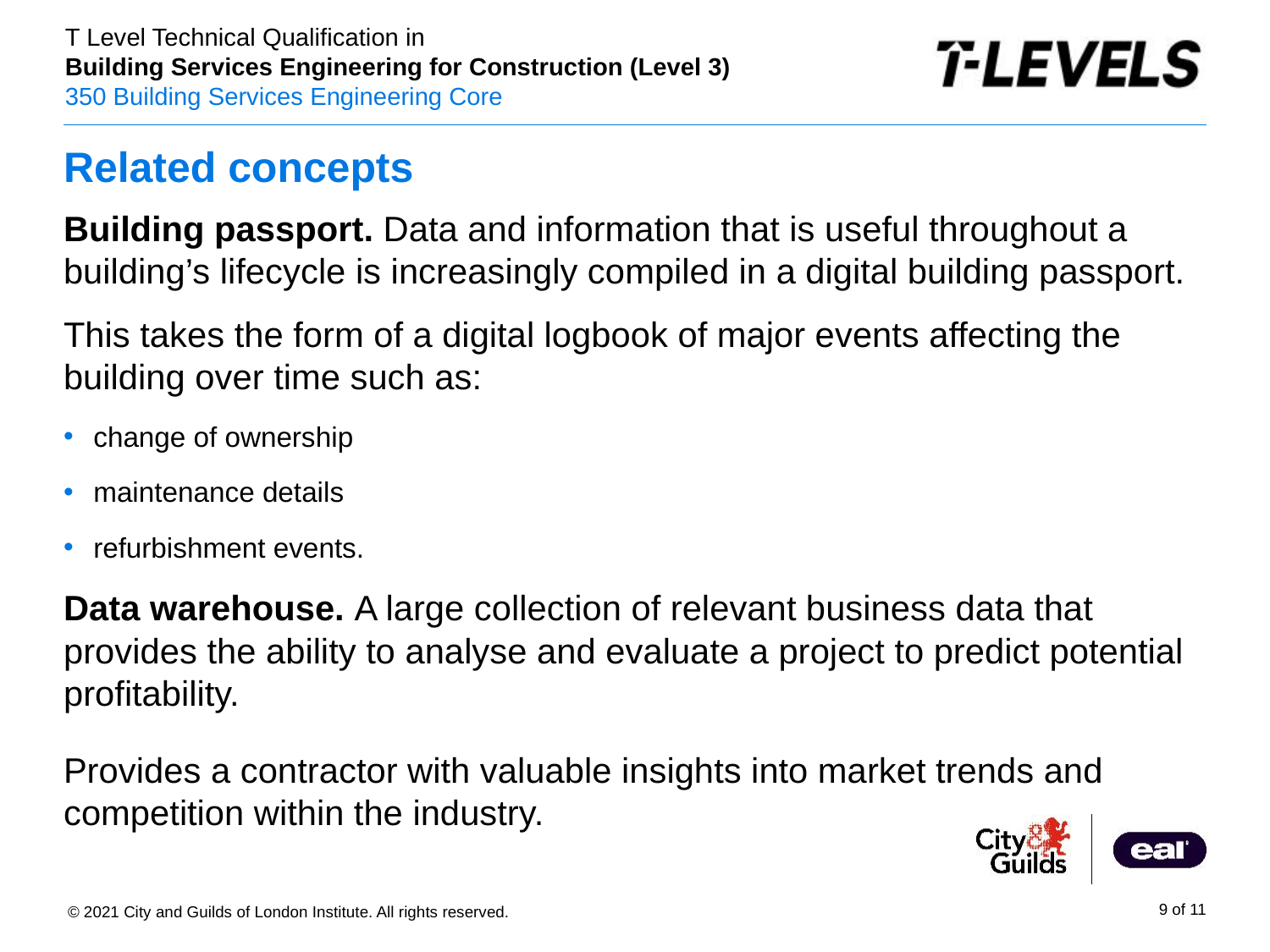

# Related concepts
Building passport. Data and information that is useful throughout a building’s lifecycle is increasingly compiled in a digital building passport.
This takes the form of a digital logbook of major events affecting the building over time such as:
change of ownership

maintenance details

refurbishment events.

Data warehouse. A large collection of relevant business data that provides the ability to analyse and evaluate a project to predict potential profitability.
Provides a contractor with valuable insights into market trends and competition within the industry.